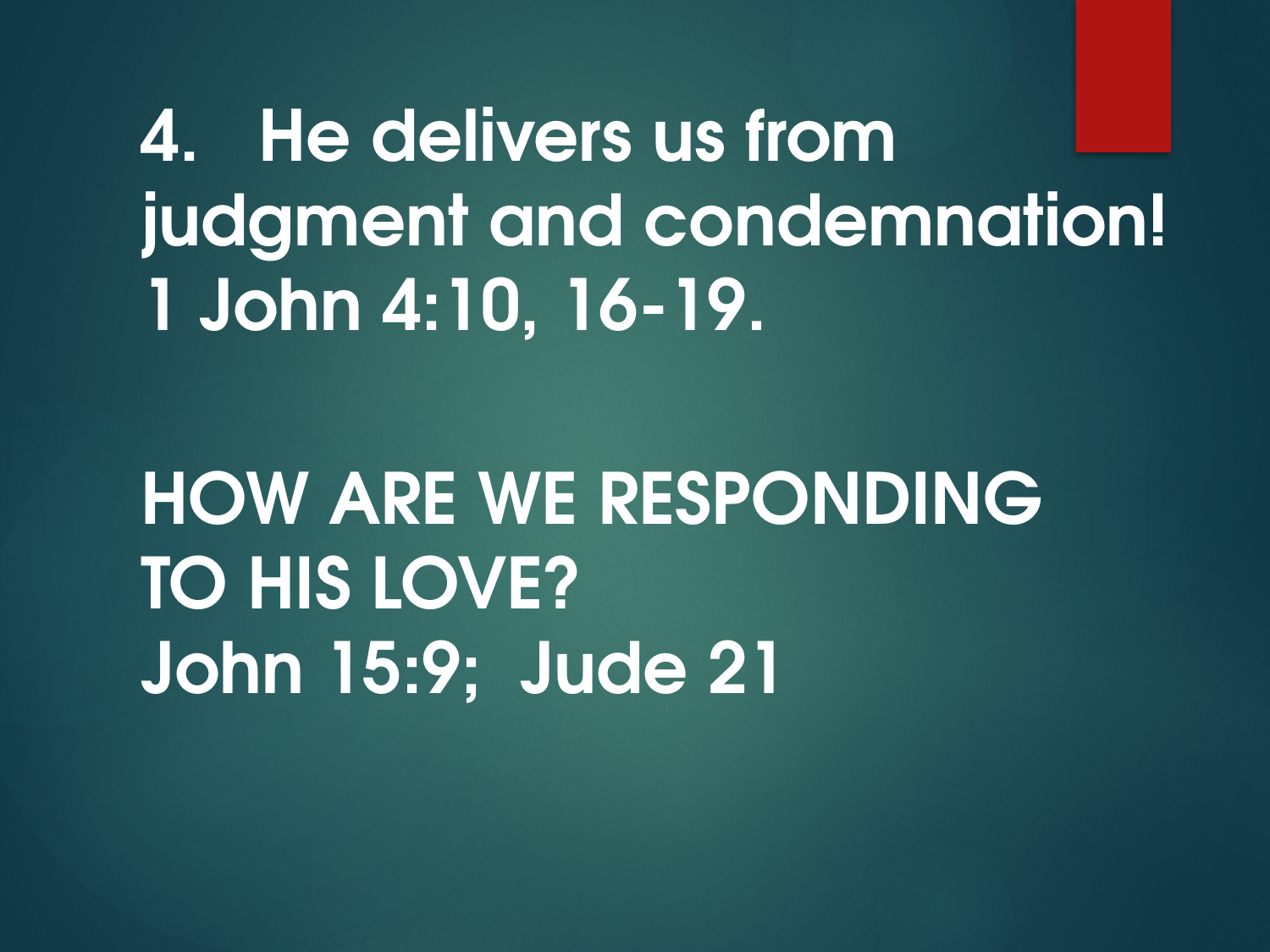

4.   He delivers us from judgment and condemnation!  1 John 4:10, 16-19.
HOW ARE WE RESPONDING TO HIS LOVE?
John 15:9;  Jude 21